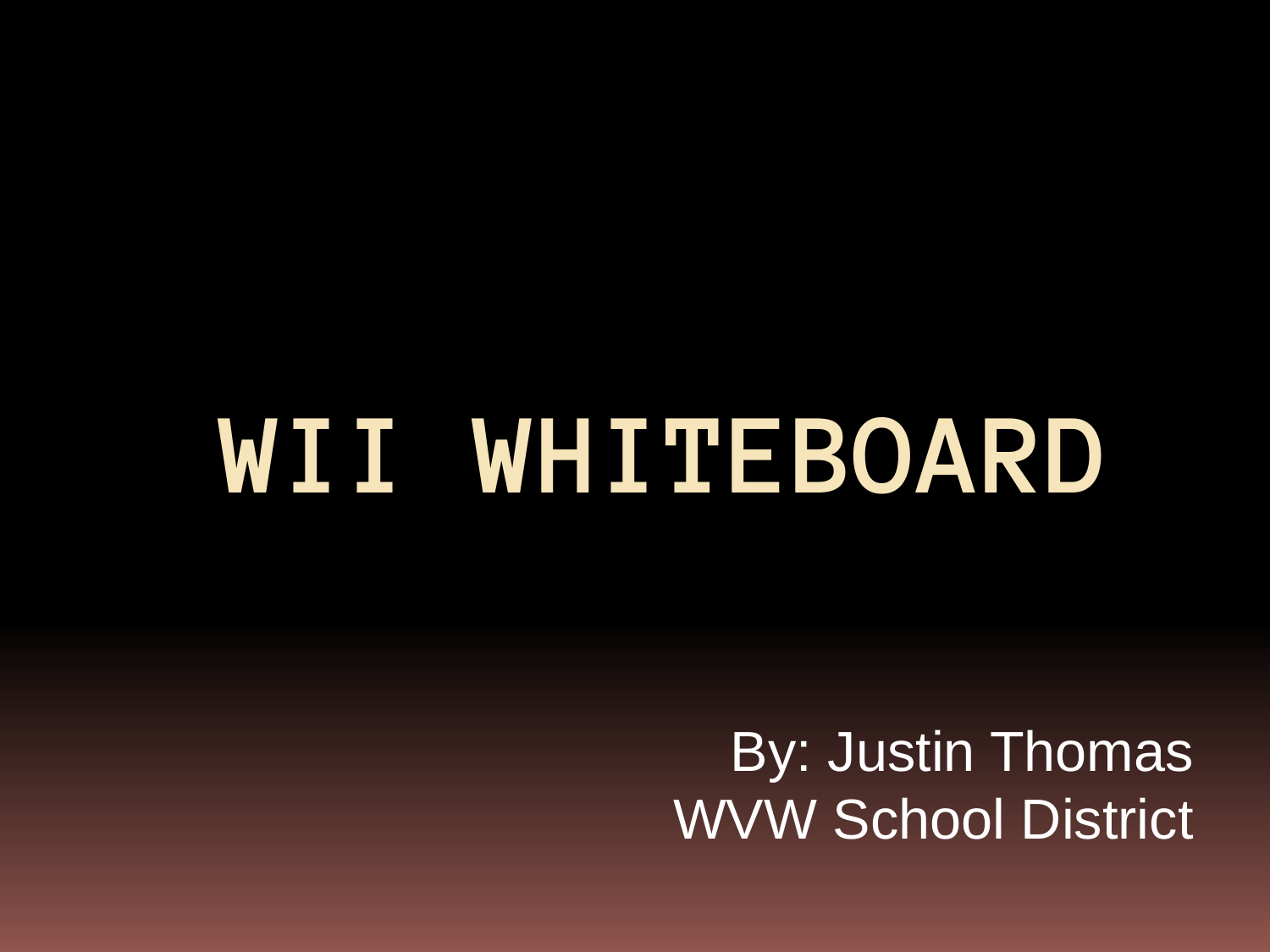

# Wii Whiteboard
By: Justin Thomas
WVW School District